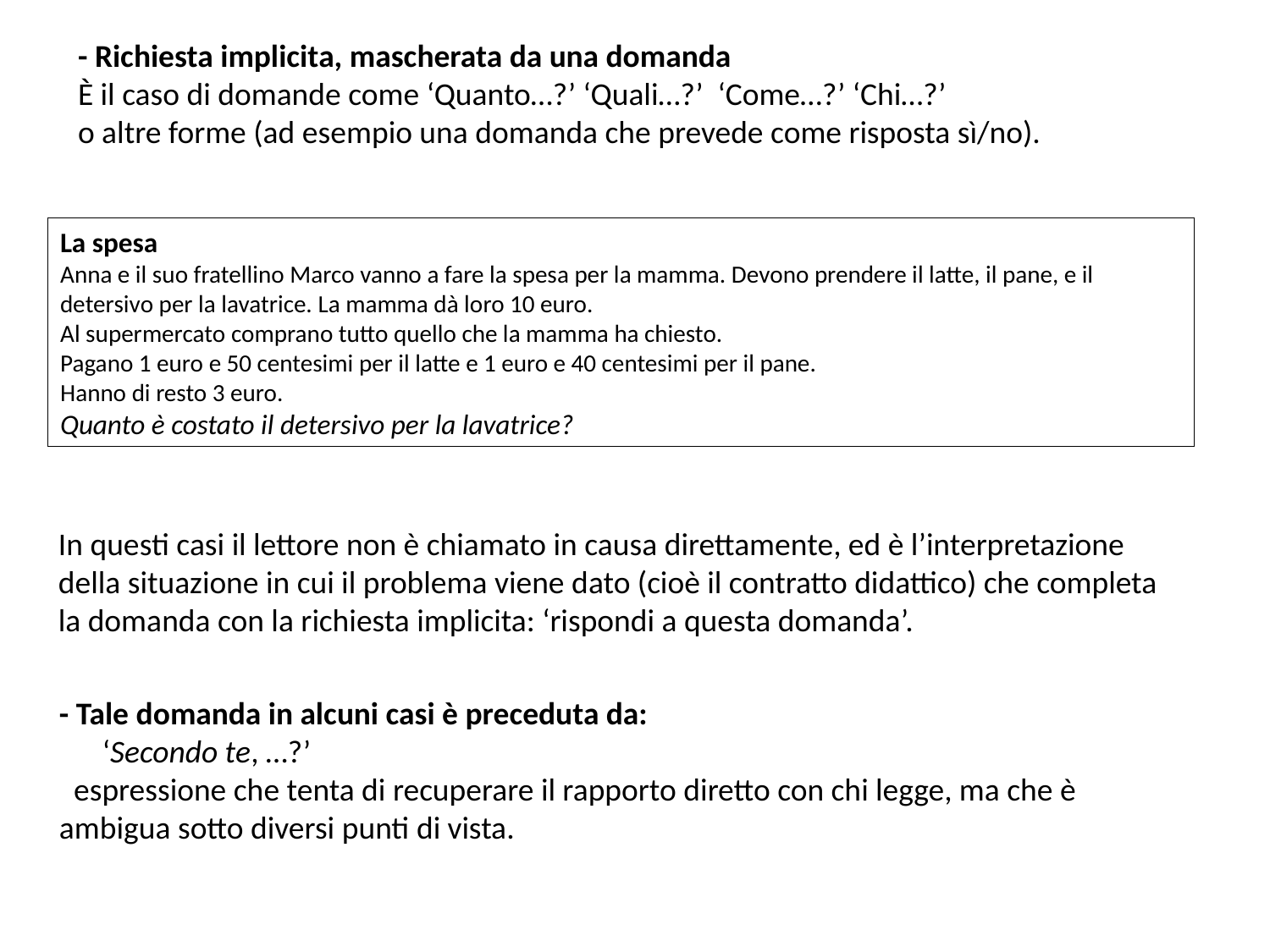

- Richiesta implicita, mascherata da una domanda
È il caso di domande come ‘Quanto…?’ ‘Quali…?’  ‘Come…?’ ‘Chi…?’
o altre forme (ad esempio una domanda che prevede come risposta sì/no).
La spesa
Anna e il suo fratellino Marco vanno a fare la spesa per la mamma. Devono prendere il latte, il pane, e il detersivo per la lavatrice. La mamma dà loro 10 euro.
Al supermercato comprano tutto quello che la mamma ha chiesto.
Pagano 1 euro e 50 centesimi per il latte e 1 euro e 40 centesimi per il pane.
Hanno di resto 3 euro.
Quanto è costato il detersivo per la lavatrice?
In questi casi il lettore non è chiamato in causa direttamente, ed è l’interpretazione della situazione in cui il problema viene dato (cioè il contratto didattico) che completa la domanda con la richiesta implicita: ‘rispondi a questa domanda’.

- Tale domanda in alcuni casi è preceduta da:
      ‘Secondo te, …?’
  espressione che tenta di recuperare il rapporto diretto con chi legge, ma che è ambigua sotto diversi punti di vista.